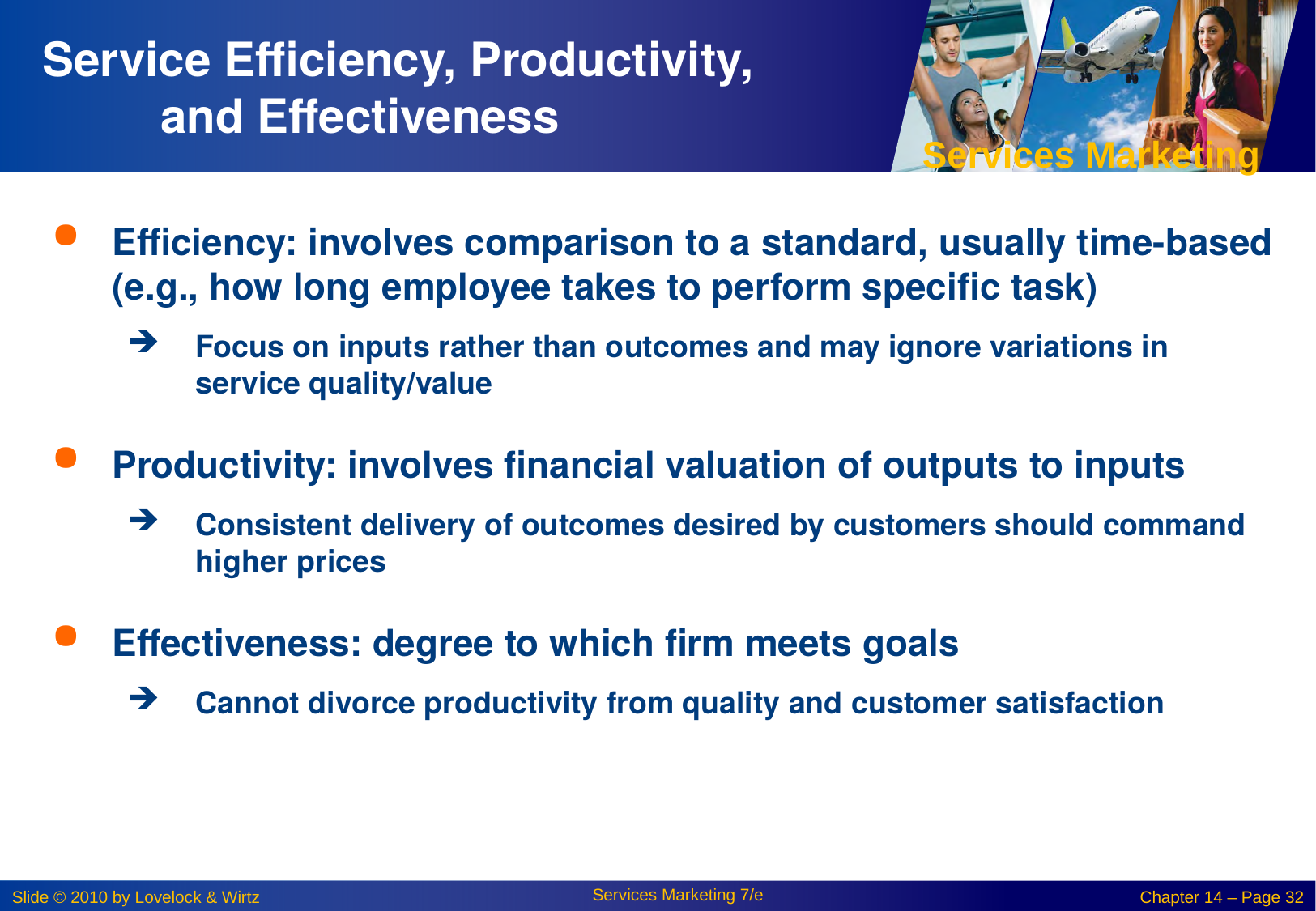

# Service Efficiency, Productivity,                  and Effectiveness
Efficiency: involves comparison to a standard, usually time-based (e.g., how long employee takes to perform specific task)
Focus on inputs rather than outcomes and may ignore variations in service quality/value
Productivity: involves financial valuation of outputs to inputs
Consistent delivery of outcomes desired by customers should command higher prices
Effectiveness: degree to which firm meets goals
Cannot divorce productivity from quality and customer satisfaction